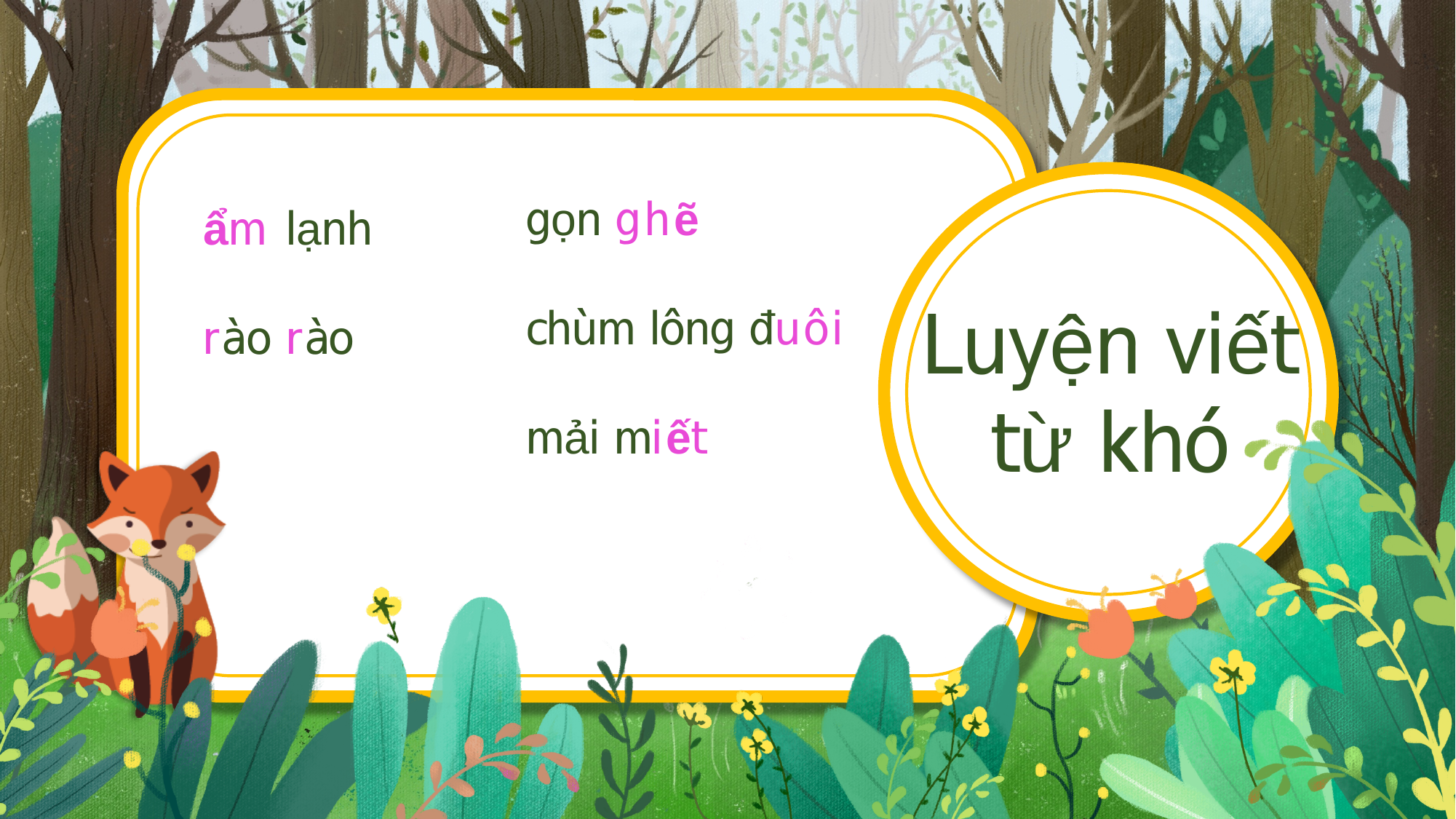

gọn ghẽ

chùm lông đuôi

mải miết
ẩm lạnh

rào rào

Luyện viết
từ khó